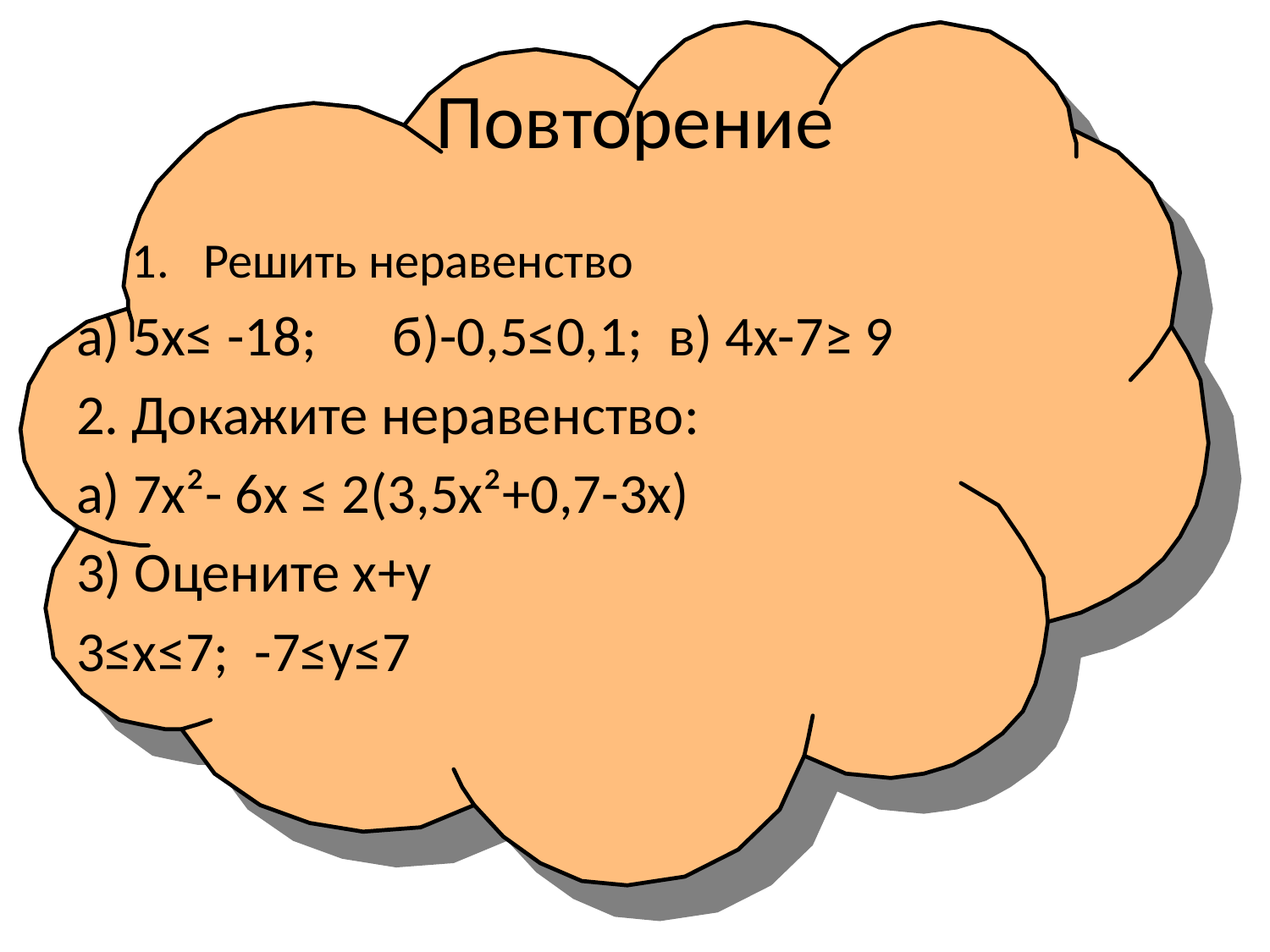

# Повторение
Решить неравенство
а) 5х≤ -18;      б)-0,5≤0,1;  в) 4х-7≥ 9
2. Докажите неравенство:
а) 7х²- 6х ≤ 2(3,5х²+0,7-3х)
3) Оцените х+у
3≤х≤7;  -7≤у≤7